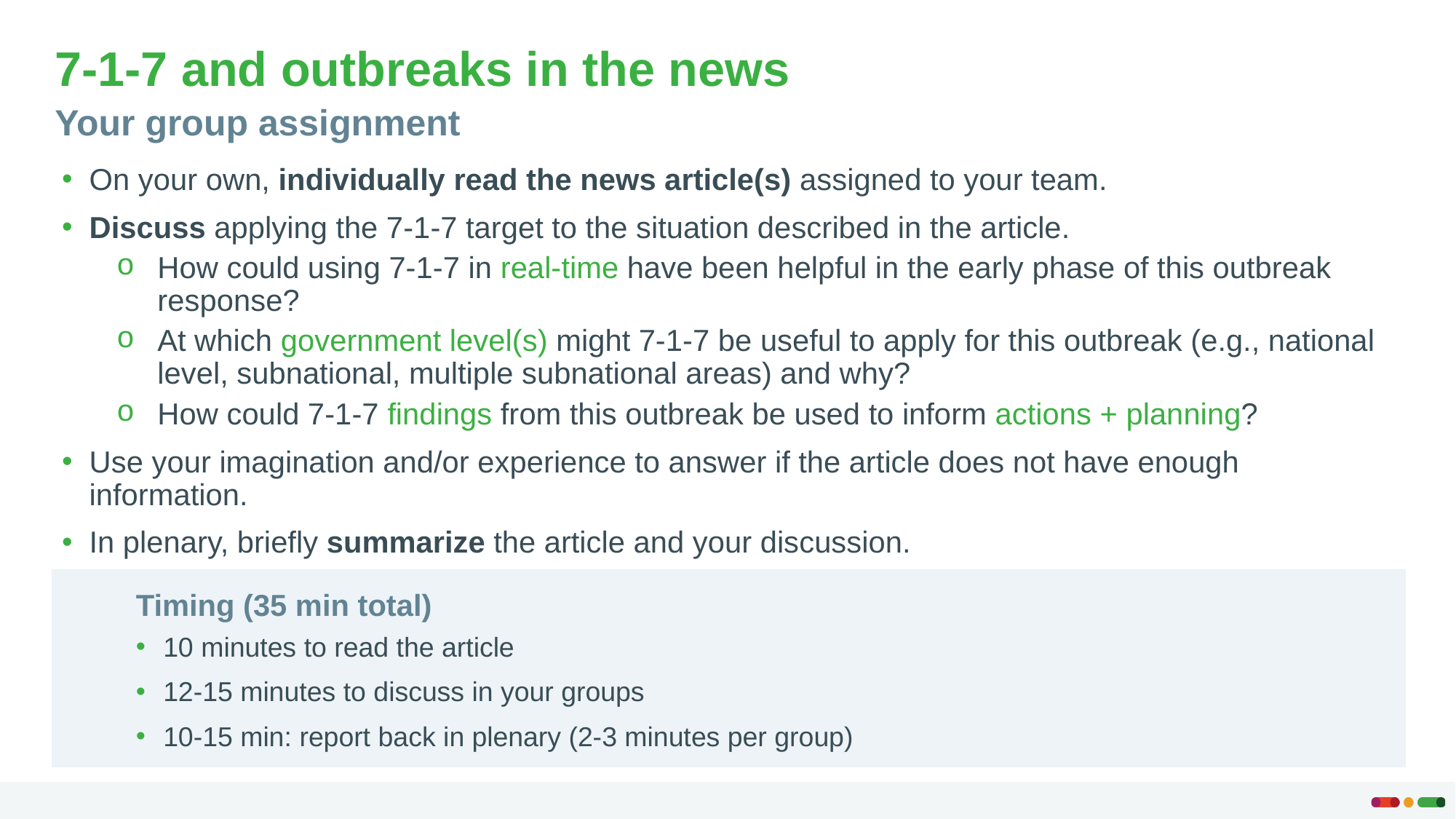

# 7-1-7 and outbreaks in the news
Your group assignment
On your own, individually read the news article(s) assigned to your team.
Discuss applying the 7-1-7 target to the situation described in the article.
How could using 7-1-7 in real-time have been helpful in the early phase of this outbreak response?
At which government level(s) might 7-1-7 be useful to apply for this outbreak (e.g., national level, subnational, multiple subnational areas) and why?
How could 7-1-7 findings from this outbreak be used to inform actions + planning?
Use your imagination and/or experience to answer if the article does not have enough information.
In plenary, briefly summarize the article and your discussion.

Timing (35 min total)
10 minutes to read the article
12-15 minutes to discuss in your groups
10-15 min: report back in plenary (2-3 minutes per group)